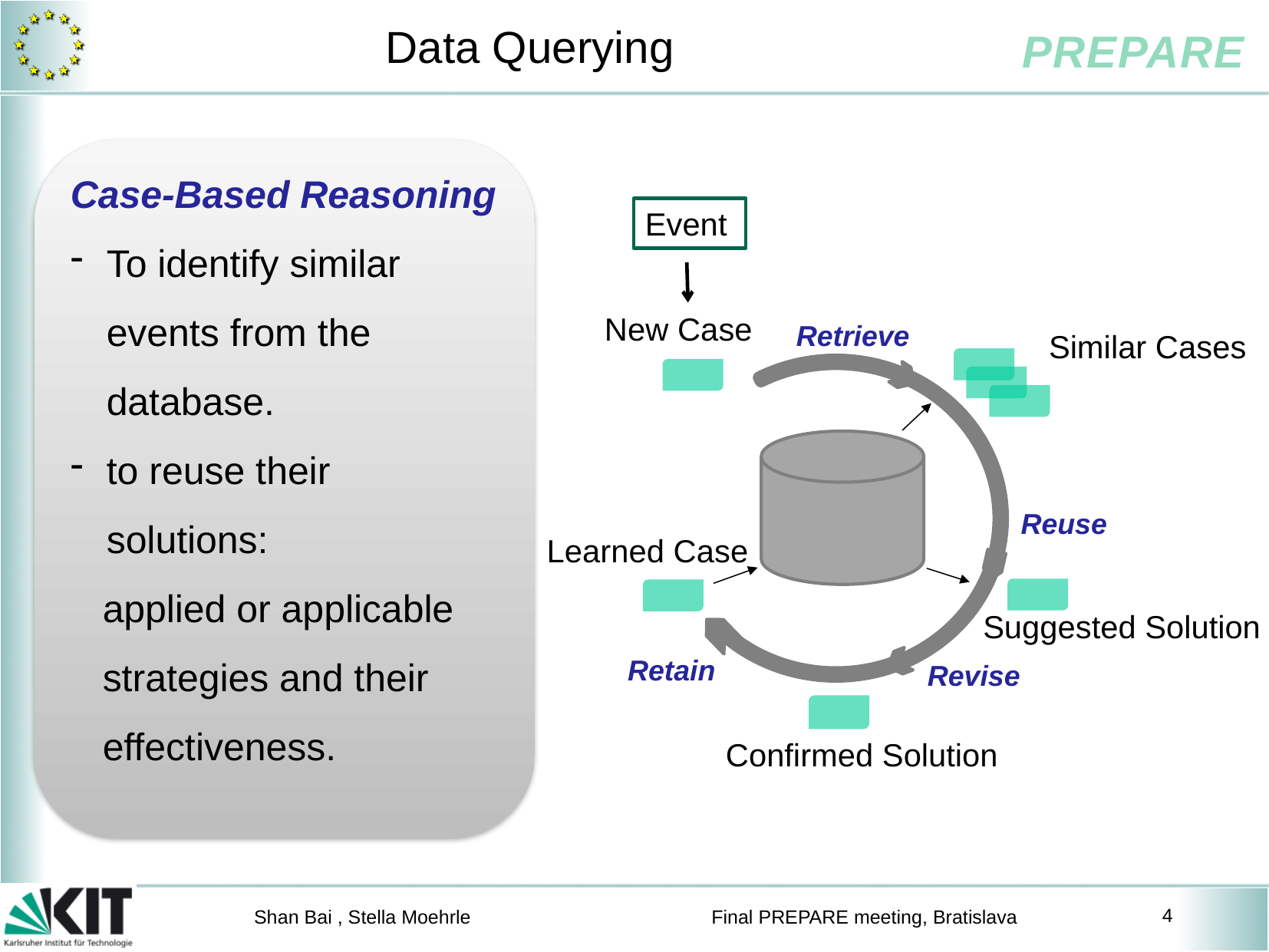

# Data Querying
Case-Based Reasoning
To identify similar events from the database.
to reuse their solutions:
   applied or applicable
   strategies and their
   effectiveness.
Event
New Case
Retrieve
Similar Cases

Reuse
Learned Case

Suggested Solution

Retain

Revise

Confirmed Solution